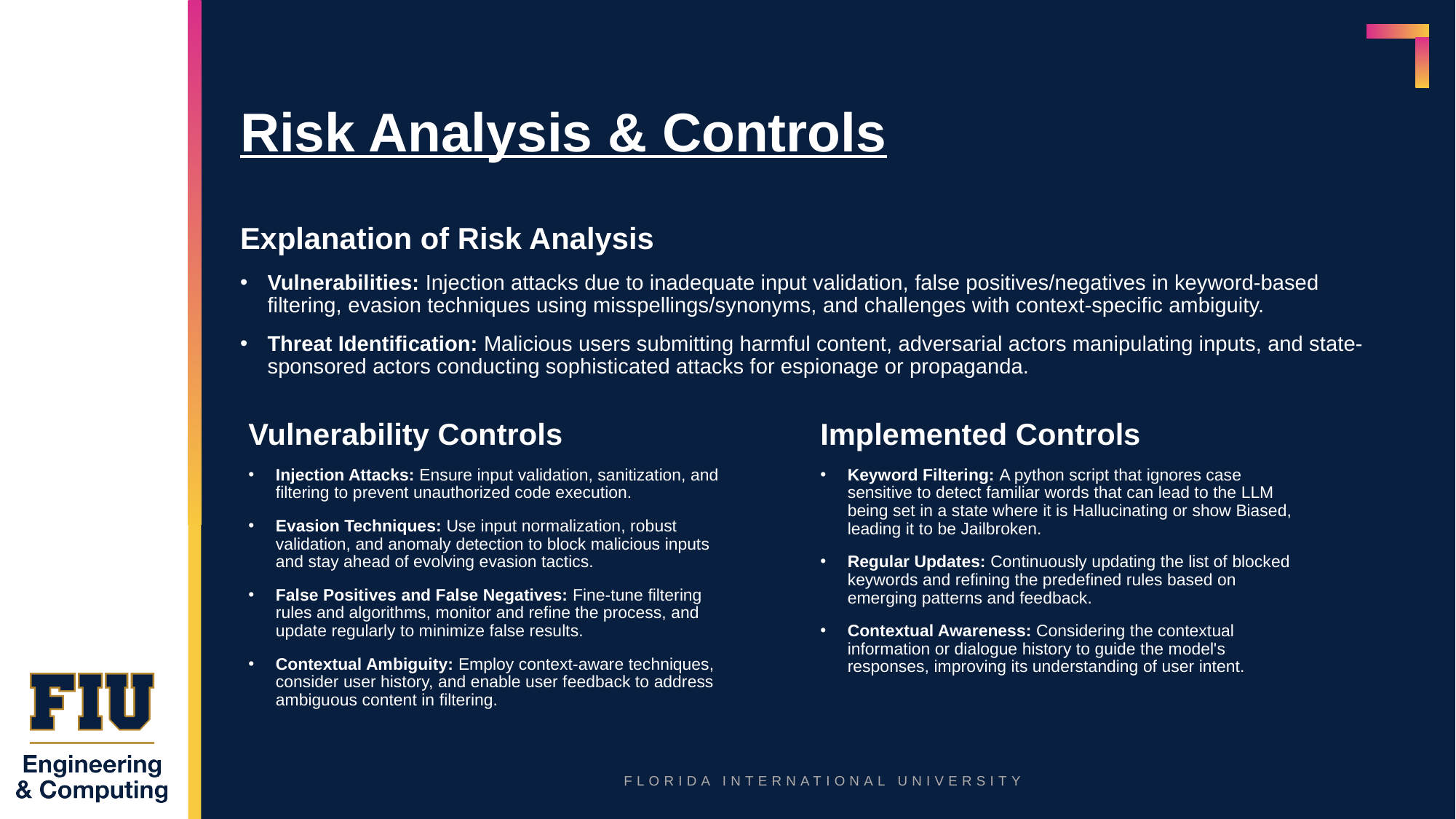

# Risk Analysis & Controls
Explanation of Risk Analysis
Vulnerabilities: Injection attacks due to inadequate input validation, false positives/negatives in keyword-based filtering, evasion techniques using misspellings/synonyms, and challenges with context-specific ambiguity.
Threat Identification: Malicious users submitting harmful content, adversarial actors manipulating inputs, and state-sponsored actors conducting sophisticated attacks for espionage or propaganda.

Vulnerability Controls​
Injection Attacks: Ensure input validation, sanitization, and filtering to prevent unauthorized code execution.
Evasion Techniques: Use input normalization, robust validation, and anomaly detection to block malicious inputs and stay ahead of evolving evasion tactics.
False Positives and False Negatives: Fine-tune filtering rules and algorithms, monitor and refine the process, and update regularly to minimize false results.
Contextual Ambiguity: Employ context-aware techniques, consider user history, and enable user feedback to address ambiguous content in filtering.

Implemented Controls​
Keyword Filtering: A python script that ignores case sensitive to detect familiar words that can lead to the LLM being set in a state where it is Hallucinating or show Biased, leading it to be Jailbroken. ​
Regular Updates: Continuously updating the list of blocked keywords and refining the predefined rules based on emerging patterns and feedback.​
Contextual Awareness: Considering the contextual information or dialogue history to guide the model's responses, improving its understanding of user intent.